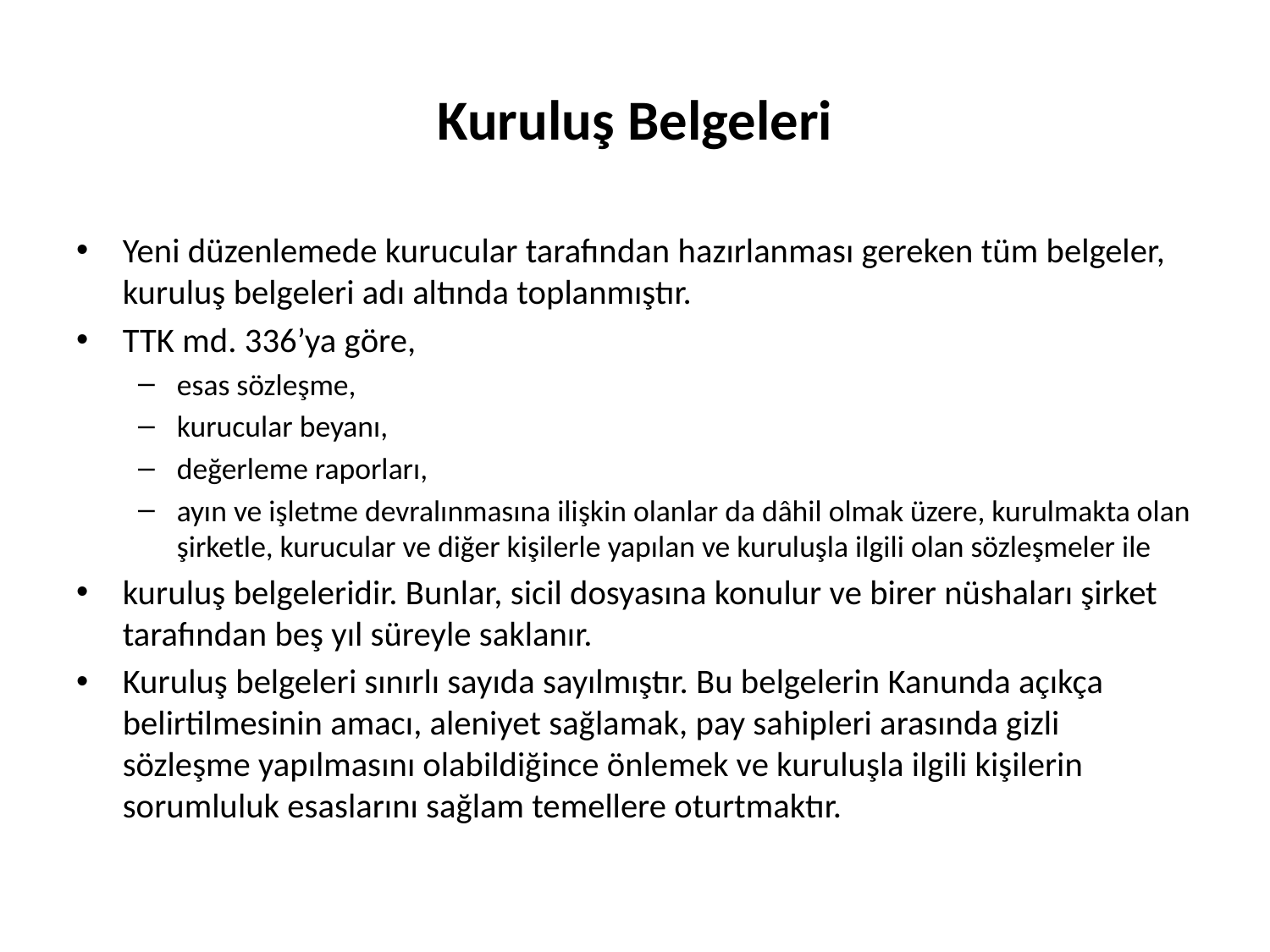

# Kuruluş Belgeleri
Yeni düzenlemede kurucular tarafından hazırlanması gereken tüm belgeler, kuruluş belgeleri adı altında toplanmıştır.
TTK md. 336’ya göre,
esas sözleşme,
kurucular beyanı,
değerleme raporları,
ayın ve işletme devralınmasına ilişkin olanlar da dâhil olmak üzere, kurulmakta olan şirketle, kurucular ve diğer kişilerle yapılan ve kuruluşla ilgili olan sözleşmeler ile
kuruluş belgeleridir. Bunlar, sicil dosyasına konulur ve birer nüshaları şirket tarafından beş yıl süreyle saklanır.
Kuruluş belgeleri sınırlı sayıda sayılmıştır. Bu belgelerin Kanunda açıkça belirtilmesinin amacı, aleniyet sağlamak, pay sahipleri arasında gizli sözleşme yapılmasını olabildiğince önlemek ve kuruluşla ilgili kişilerin sorumluluk esaslarını sağlam temellere oturtmaktır.